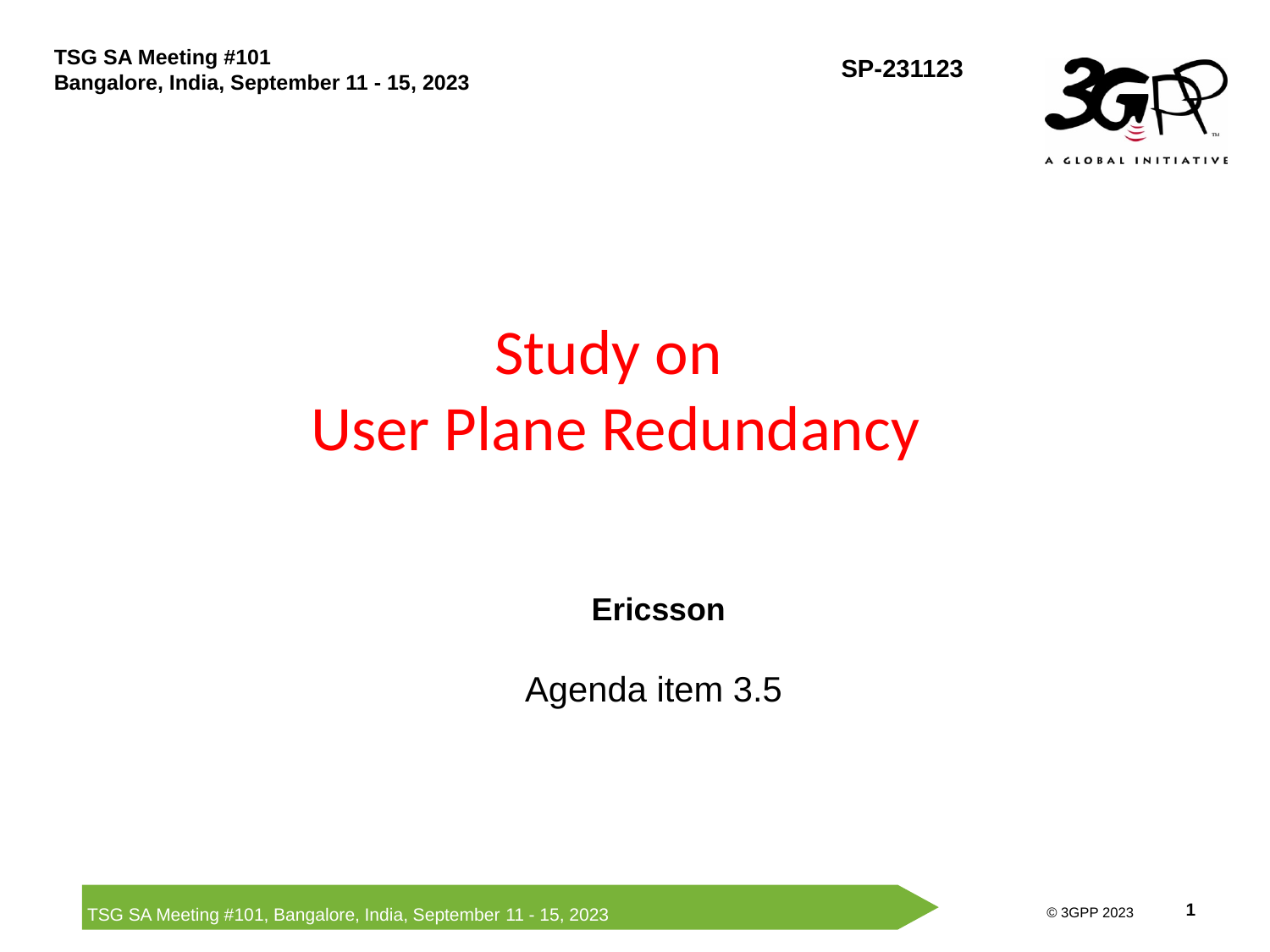

# Study on User Plane Redundancy
Ericsson

Agenda item 3.5